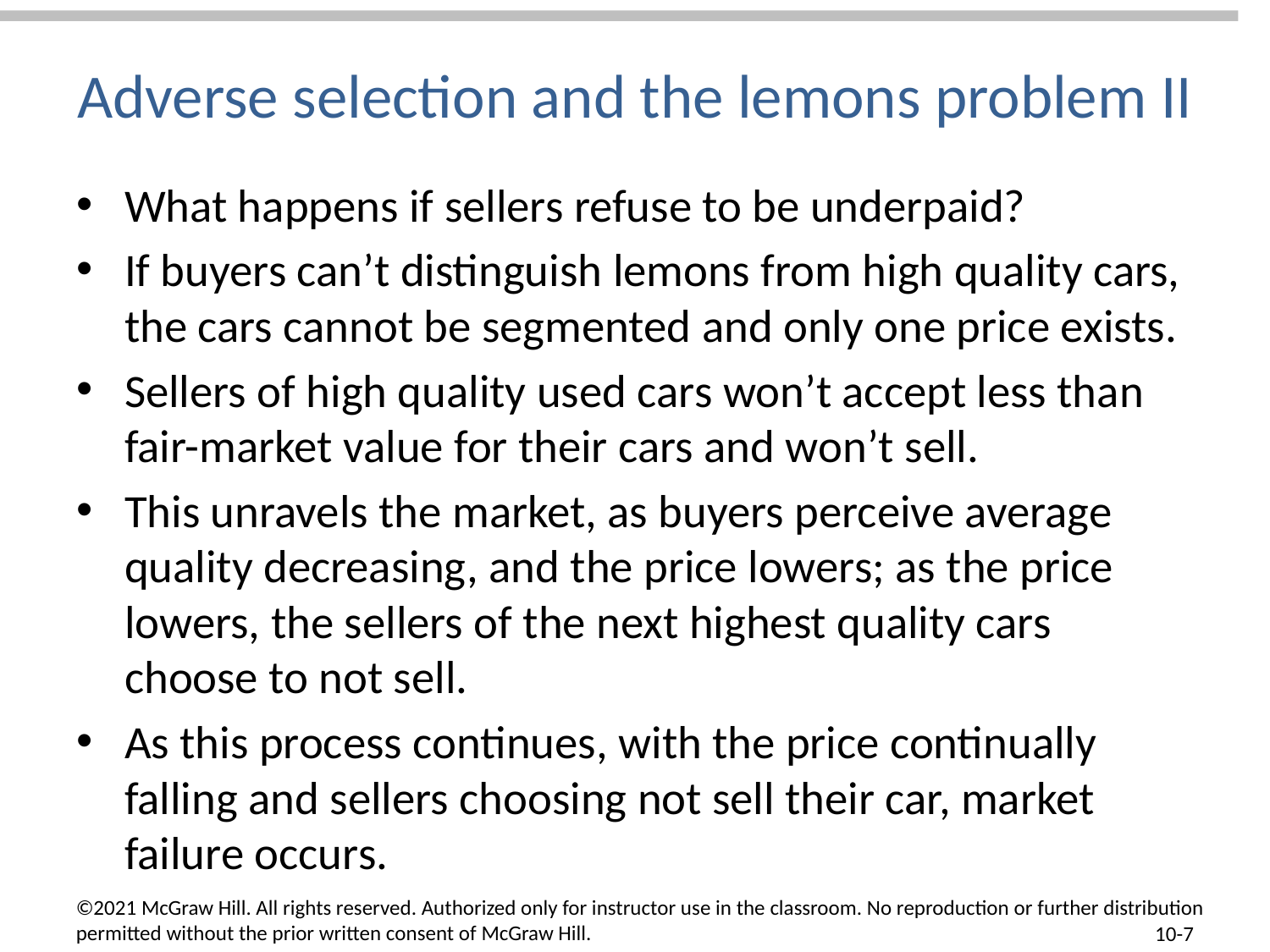

# Adverse selection and the lemons problem II
What happens if sellers refuse to be underpaid?
If buyers can’t distinguish lemons from high quality cars, the cars cannot be segmented and only one price exists.
Sellers of high quality used cars won’t accept less than fair-market value for their cars and won’t sell.
This unravels the market, as buyers perceive average quality decreasing, and the price lowers; as the price lowers, the sellers of the next highest quality cars choose to not sell.
As this process continues, with the price continually falling and sellers choosing not sell their car, market failure occurs.